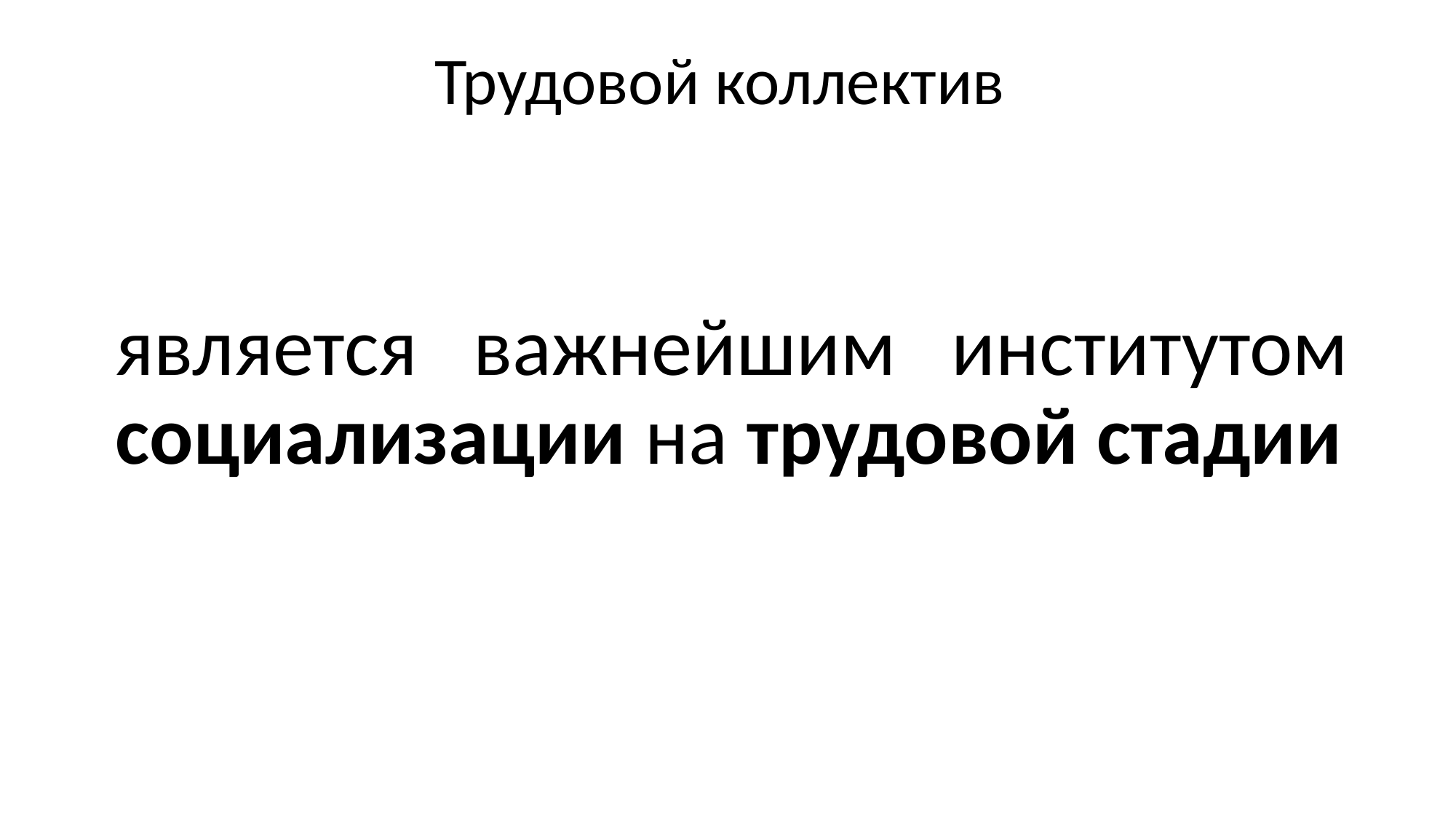

# Трудовой коллектив
является важнейшим институтом социализации на трудовой стадии